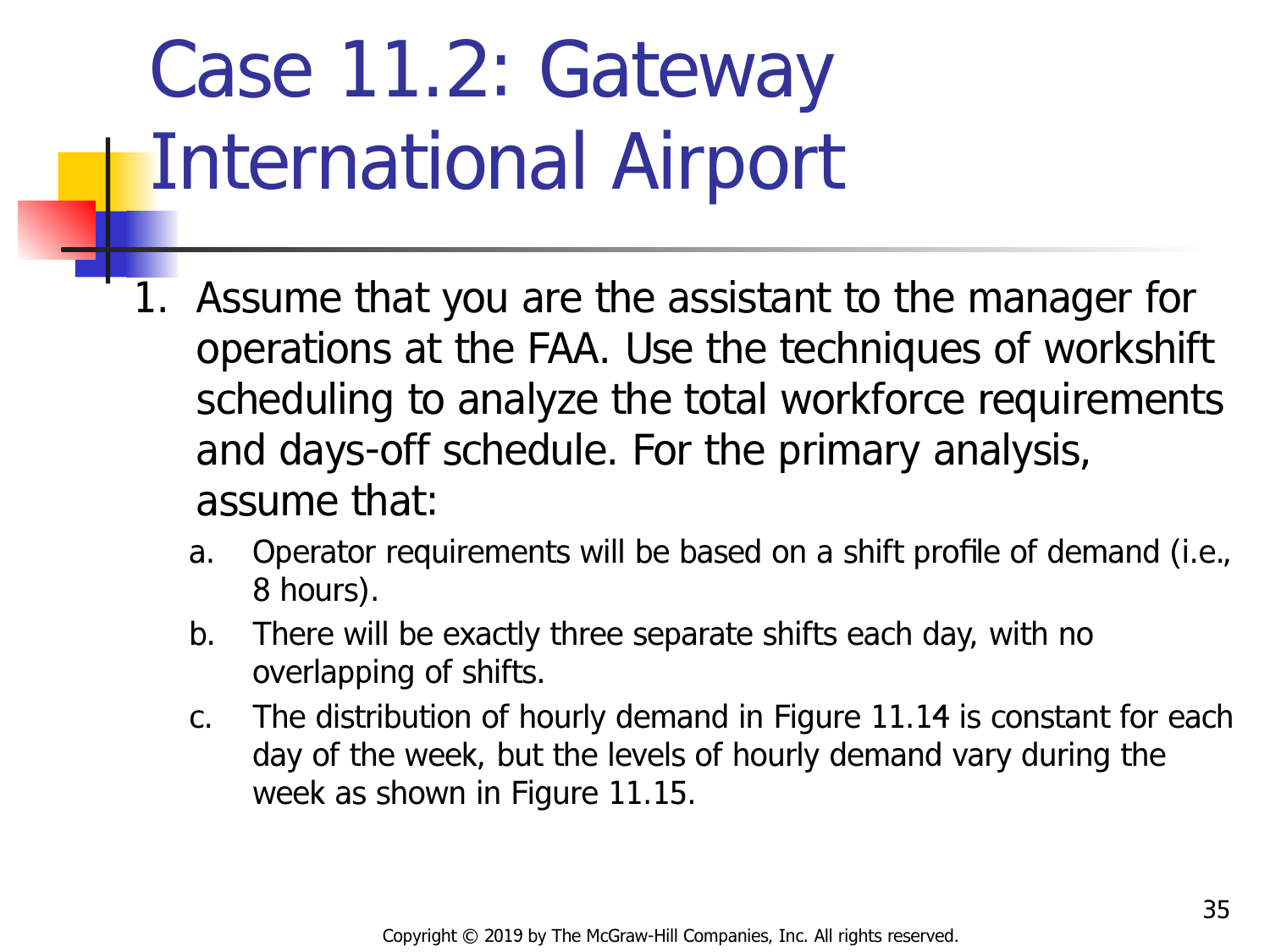

# Case 11.2: Gateway International Airport
Assume that you are the assistant to the manager for operations at the FAA. Use the techniques of workshift scheduling to analyze the total workforce requirements and days-off schedule. For the primary analysis, assume that:
Operator requirements will be based on a shift profile of demand (i.e., 8 hours).
There will be exactly three separate shifts each day, with no overlapping of shifts.
The distribution of hourly demand in Figure 11.14 is constant for each day of the week, but the levels of hourly demand vary during the week as shown in Figure 11.15.
35
Copyright © 2019 by The McGraw-Hill Companies, Inc. All rights reserved.